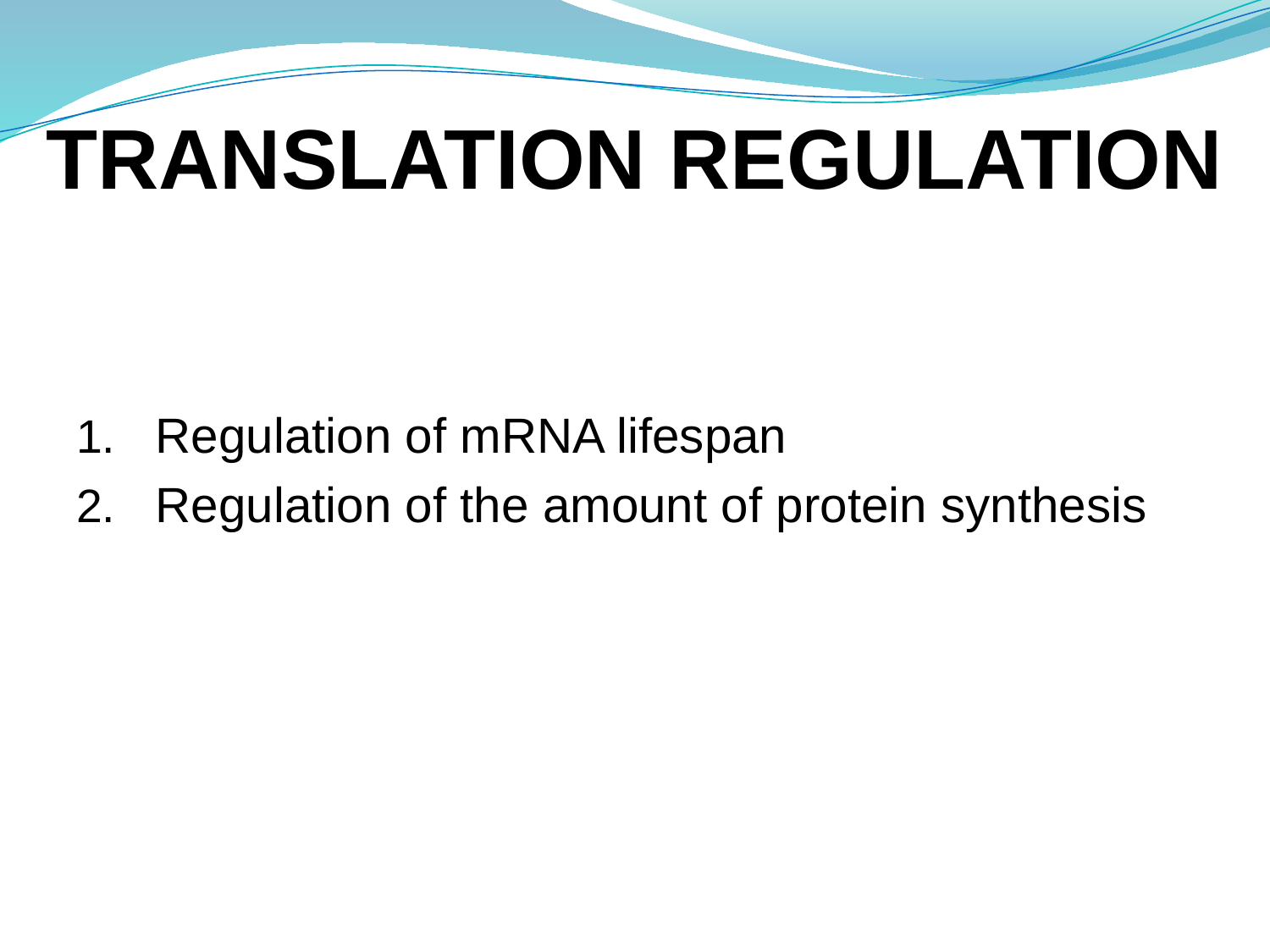

Regulation of mRNA lifespan
Regulation of the amount of protein synthesis
TRANSLATION REGULATION